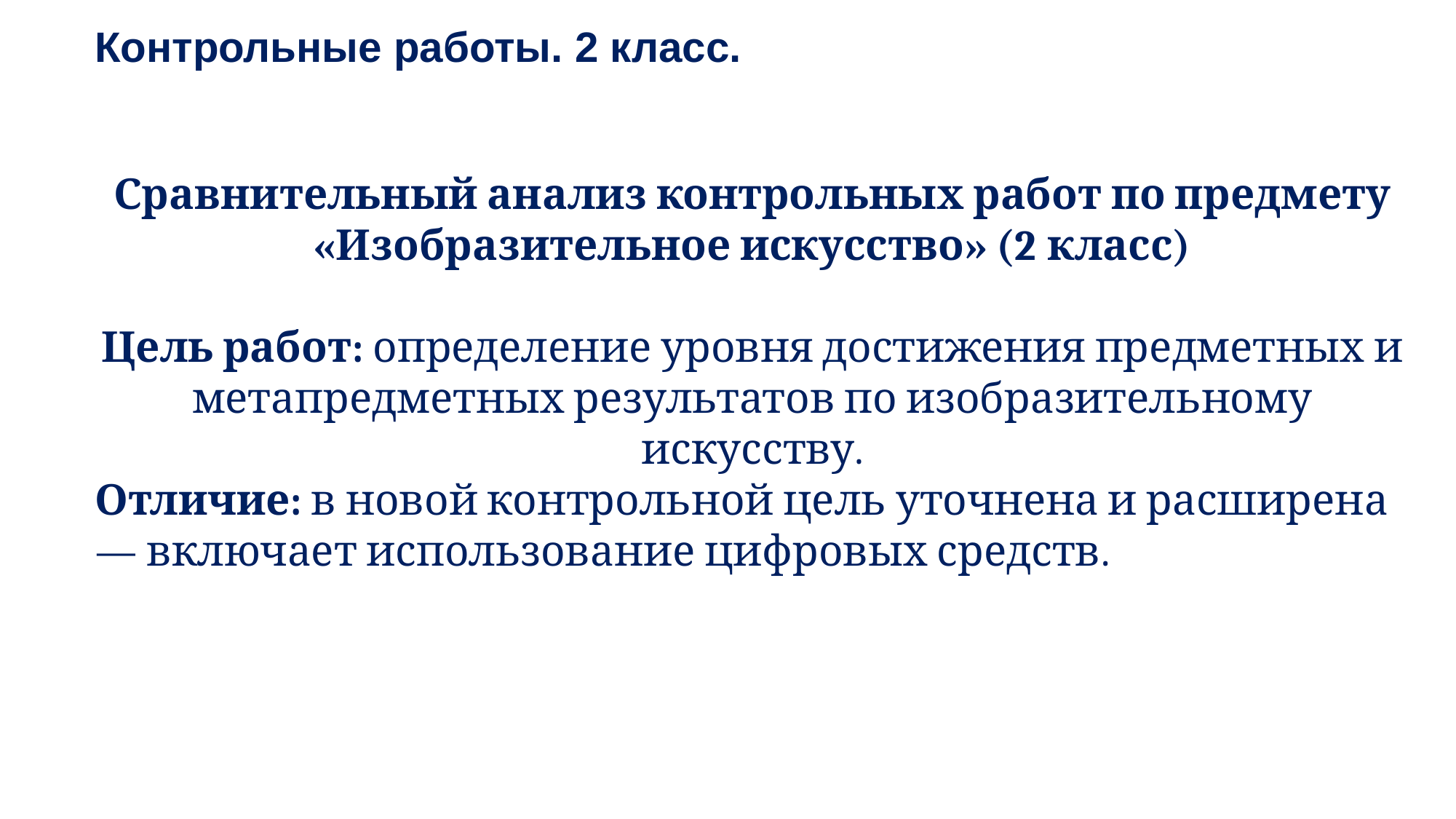

Контрольные работы. 2 класс.
Сравнительный анализ контрольных работ по предмету «Изобразительное искусство» (2 класс)

Цель работ: определение уровня достижения предметных и метапредметных результатов по изобразительному искусству.
Отличие: в новой контрольной цель уточнена и расширена — включает использование цифровых средств.